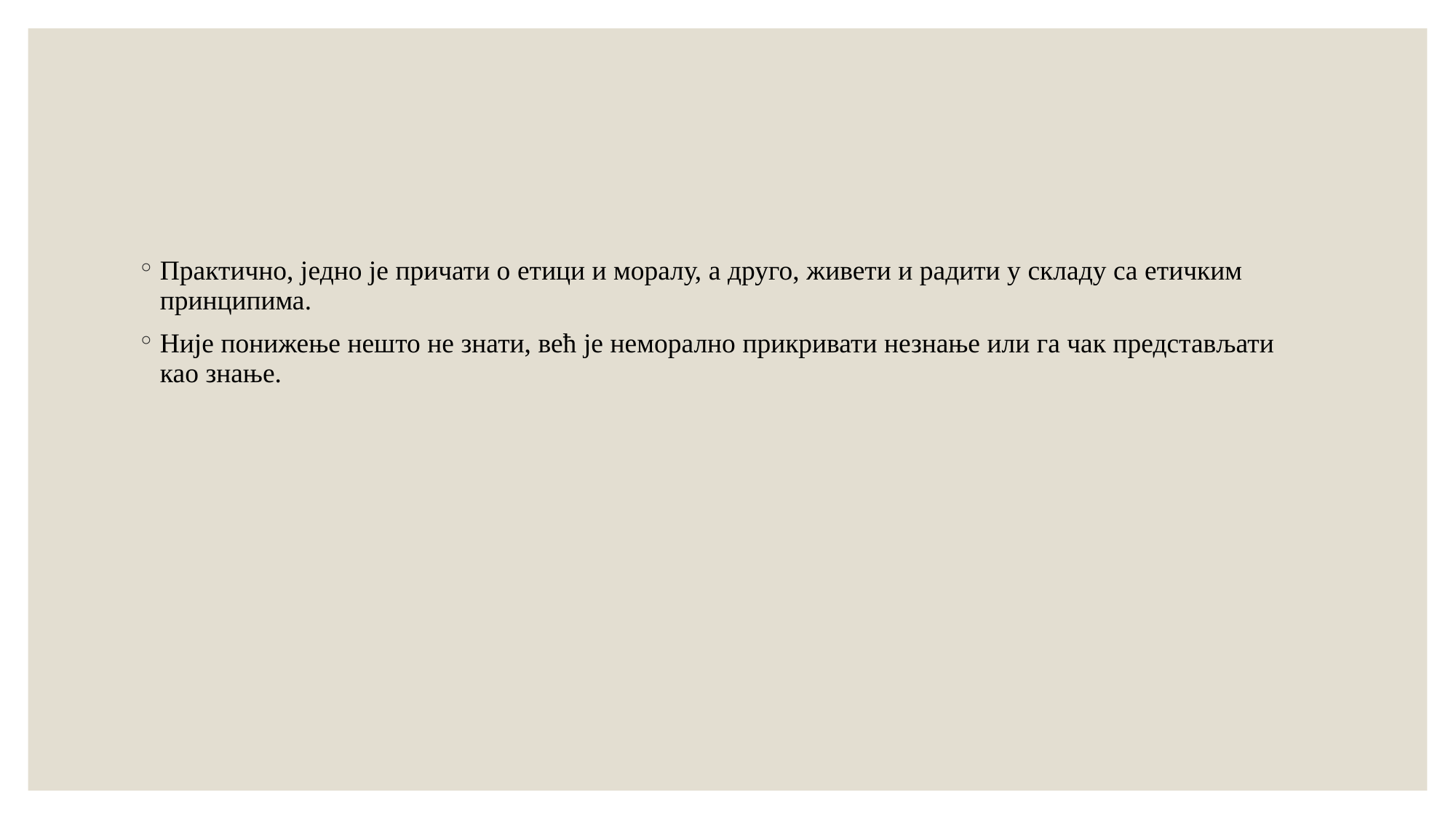

#
Практично, једно је причати о етици и моралу, а друго, живети и радити у складу са етичким принципима.
Није понижење нешто не знати, већ је неморално прикривати незнање или га чак представљати као знање.